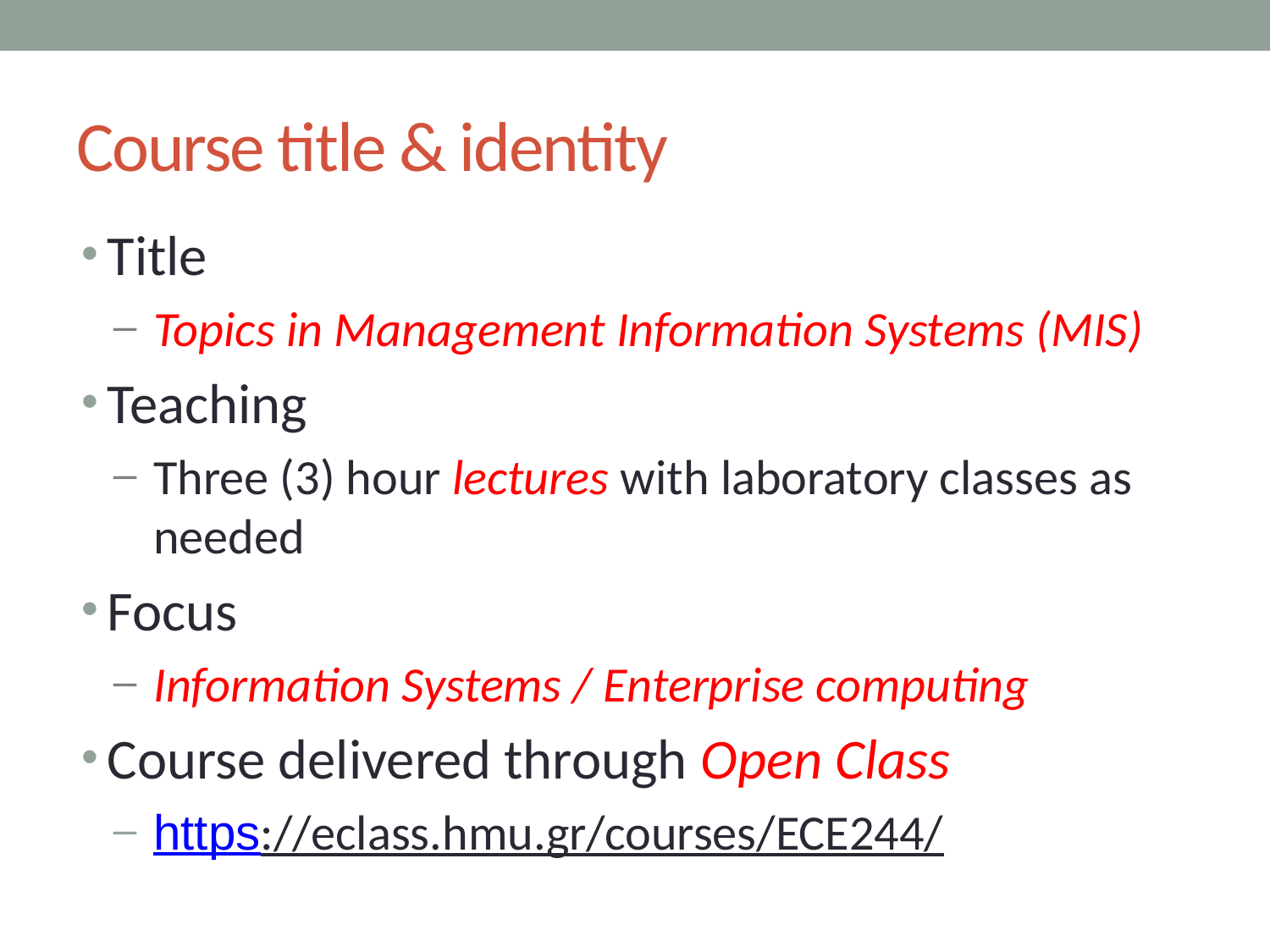

# Course title & identity
Title
Topics in Management Information Systems (MIS)
Teaching
Three (3) hour lectures with laboratory classes as needed
Focus
Information Systems / Enterprise computing
Course delivered through Open Class
https://eclass.hmu.gr/courses/ECE244/